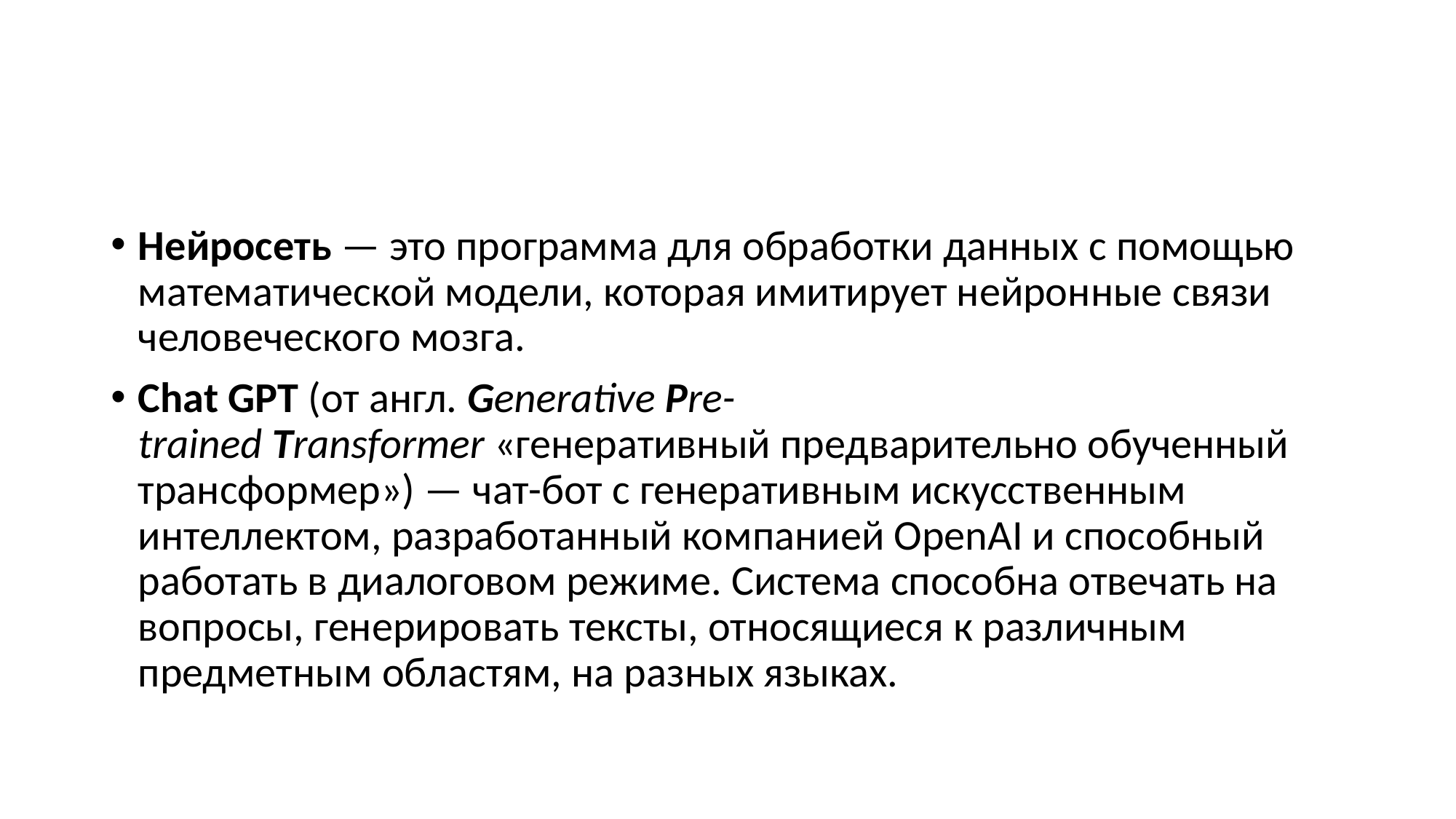

#
Нейросеть — это программа для обработки данных с помощью математической модели, которая имитирует нейронные связи человеческого мозга.
Chat GPT (от англ. Generative Pre-trained Transformer «генеративный предварительно обученный трансформер») — чат-бот с генеративным искусственным интеллектом, разработанный компанией OpenAI и способный работать в диалоговом режиме. Система способна отвечать на вопросы, генерировать тексты, относящиеся к различным предметным областям, на разных языках.